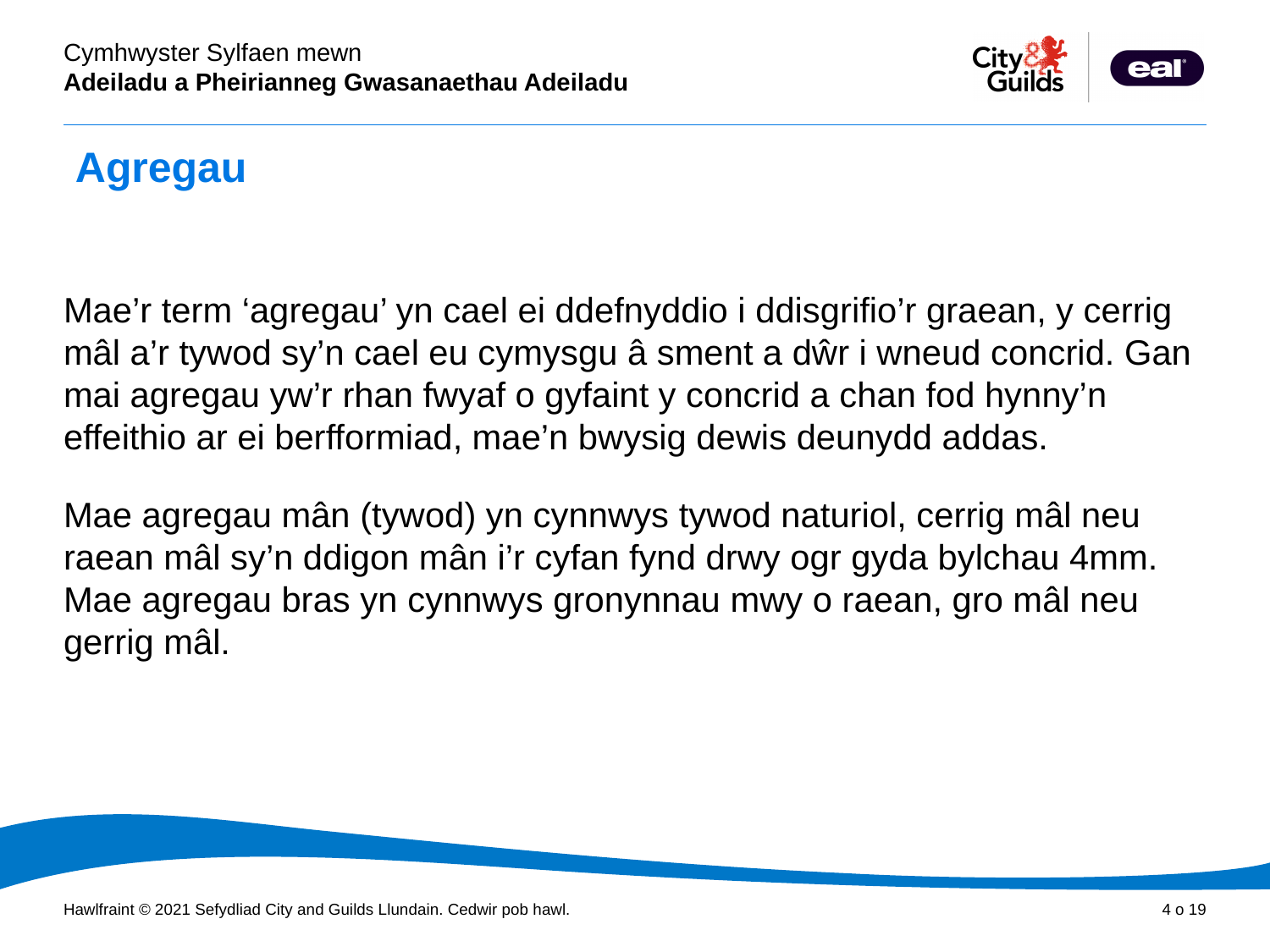

# Agregau

Mae’r term ‘agregau’ yn cael ei ddefnyddio i ddisgrifio’r graean, y cerrig mâl a’r tywod sy’n cael eu cymysgu â sment a dŵr i wneud concrid. Gan mai agregau yw’r rhan fwyaf o gyfaint y concrid a chan fod hynny’n effeithio ar ei berfformiad, mae’n bwysig dewis deunydd addas.
Mae agregau mân (tywod) yn cynnwys tywod naturiol, cerrig mâl neu raean mâl sy’n ddigon mân i’r cyfan fynd drwy ogr gyda bylchau 4mm. Mae agregau bras yn cynnwys gronynnau mwy o raean, gro mâl neu gerrig mâl.